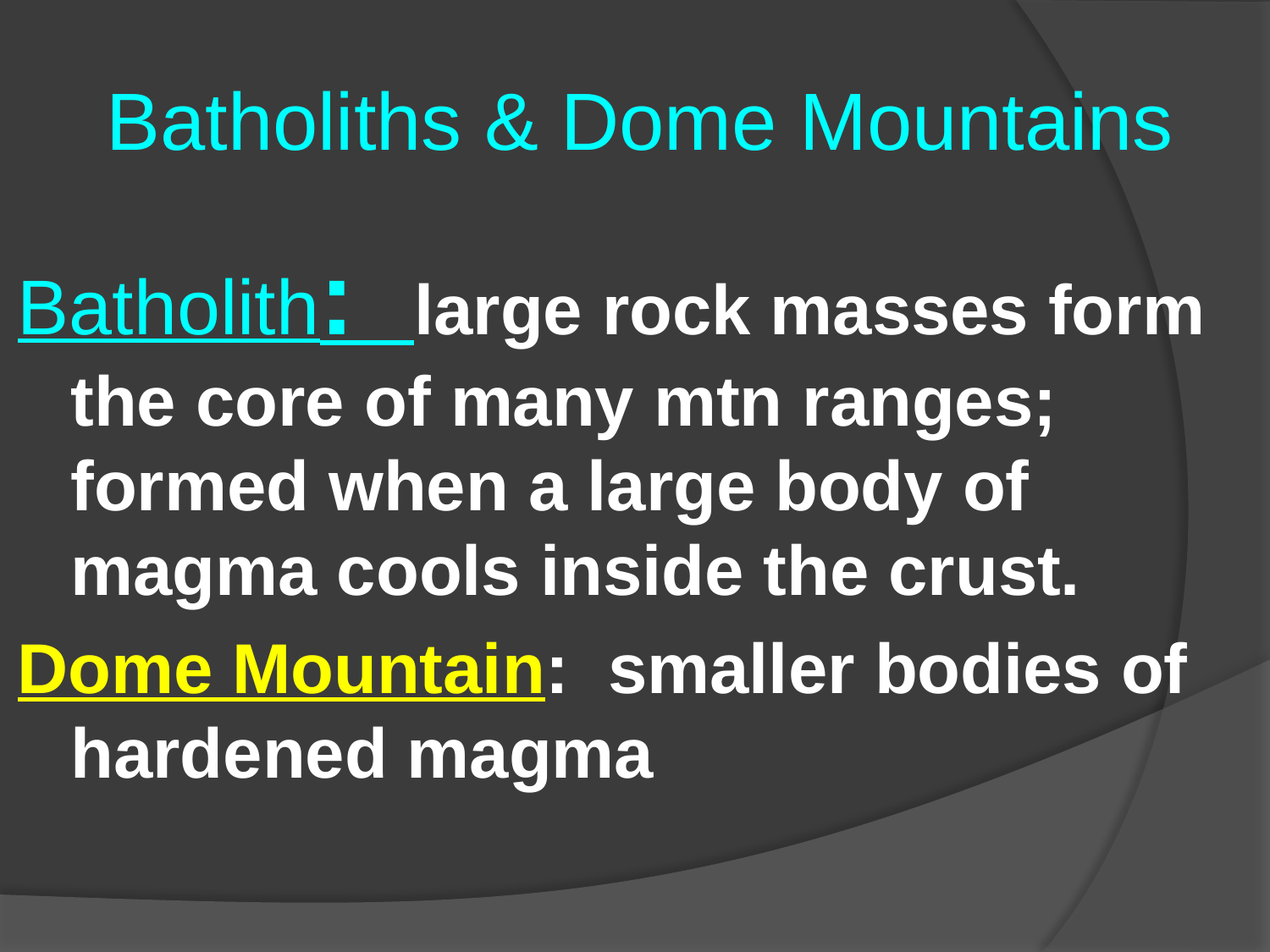

# Batholiths & Dome Mountains
Batholith:  large rock masses form the core of many mtn ranges; formed when a large body of magma cools inside the crust.
Dome Mountain:  smaller bodies of hardened magma